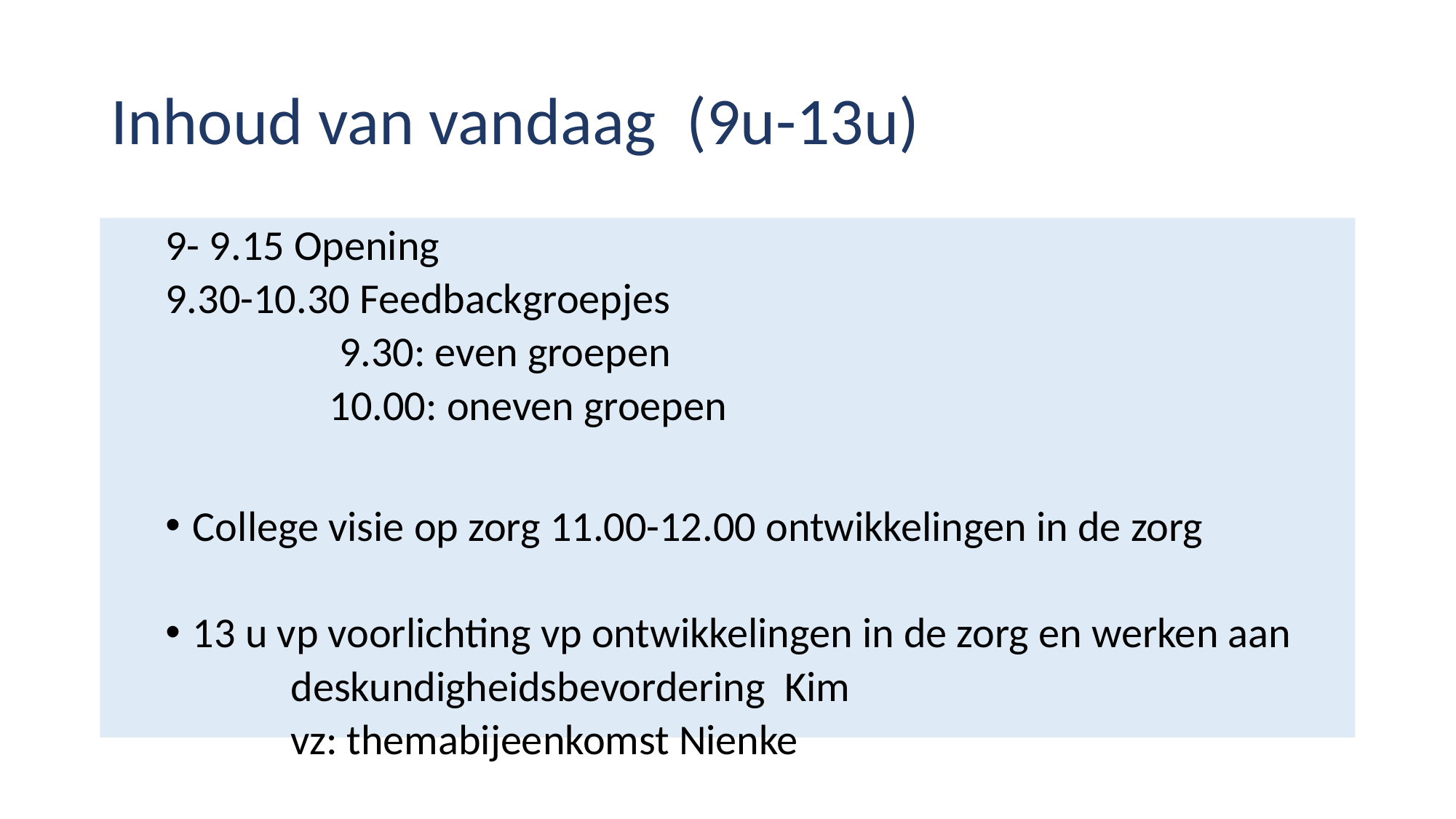

# Inhoud van vandaag  (9u-13u)
9- 9.15 Opening
9.30-10.30 Feedbackgroepjes
                  9.30: even groepen
                 10.00: oneven groepen

College visie op zorg 11.00-12.00 ontwikkelingen in de zorg

13 u vp voorlichting vp ontwikkelingen in de zorg en werken aan
             deskundigheidsbevordering  Kim
             vz: themabijeenkomst Nienke